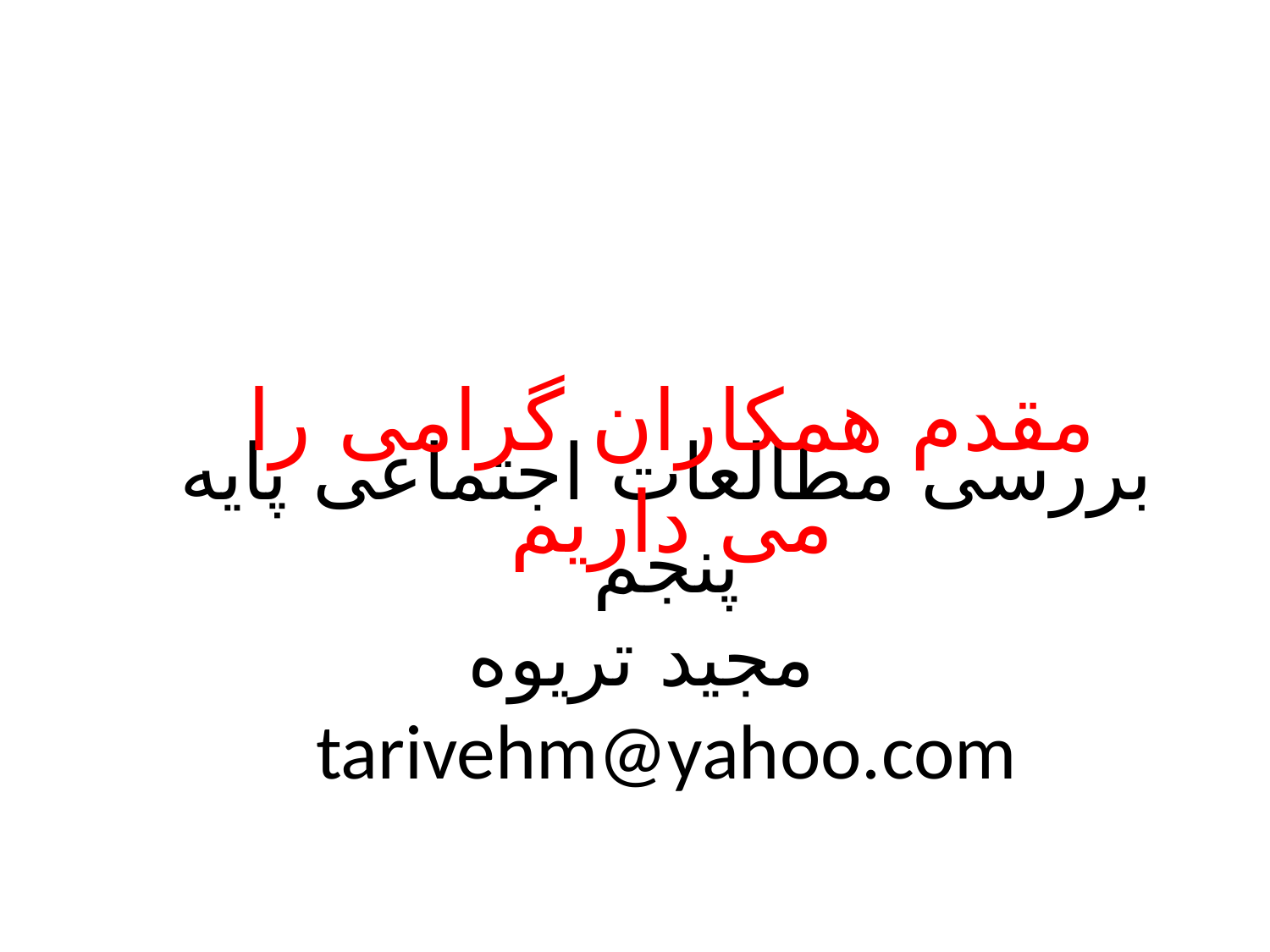

# بررسی مطالعات اجتماعی پایه پنجم مجید تریوه tarivehm@yahoo.com
مقدم همکاران گرامی را می داریم